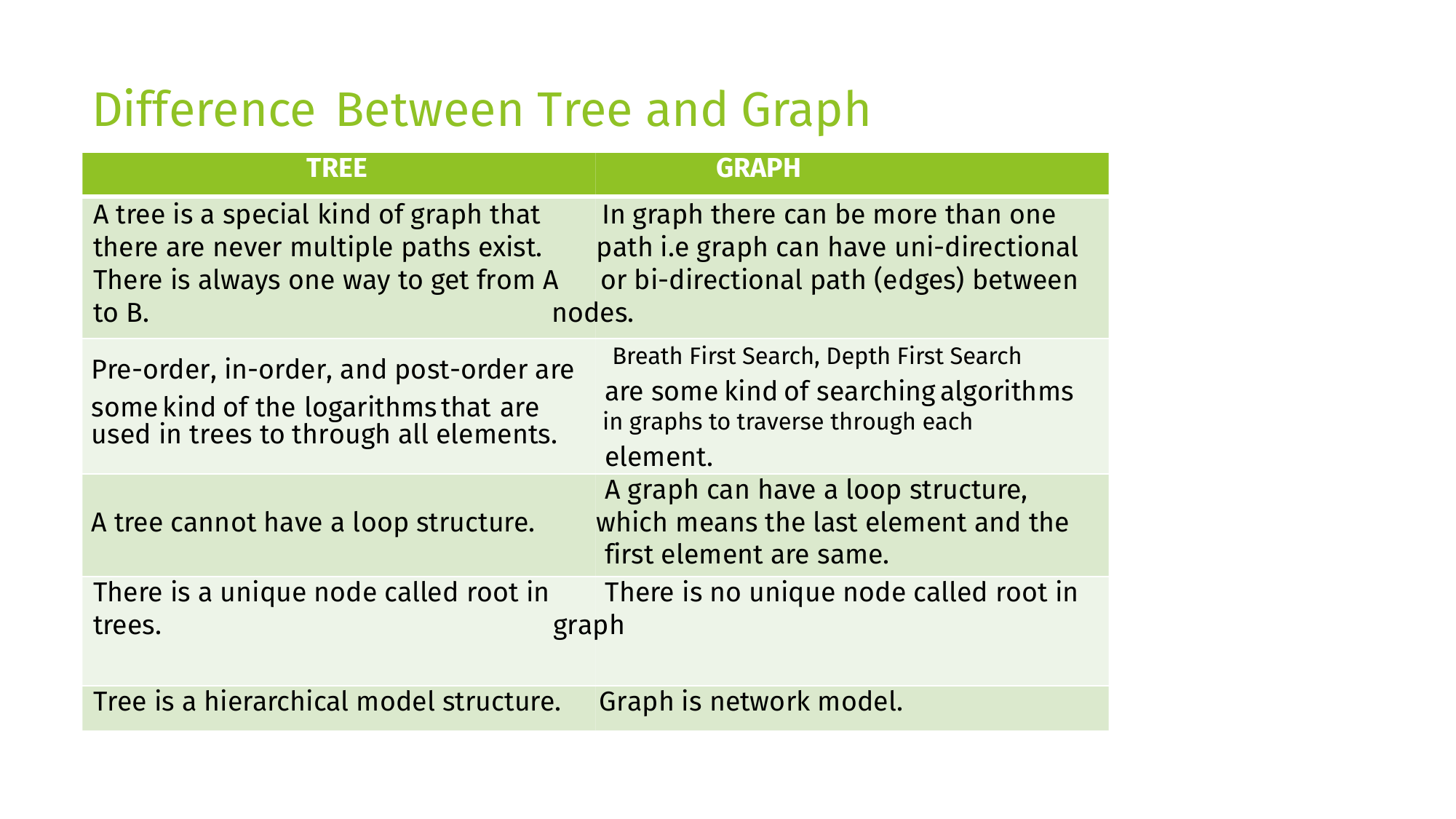

Difference
Between
Tree and
Graph

TREE                                                     GRAPH

A tree is a special kind of graph that        In graph there can be more than one there are never multiple paths exist.       path i.e graph can have uni-directional There is always one way to get from A     or bi-directional path (edges) between to B.                                                       nodes.

Pre-order, in-order, and post-order are     Breath First Search, Depth First Search
used in trees to through all elements.      in graphs to traverse through each

are some
kind
of
searching
algorithms
some
kind
of
the
logarithms
that
are
element.

A graph can have a loop structure,
A tree cannot have a loop structure.        which means the last element and the
first element are same.

There is a unique node called root in       There is no unique node called root in
trees.                                                     graph

Tree is a hierarchical model structure.     Graph is network model.